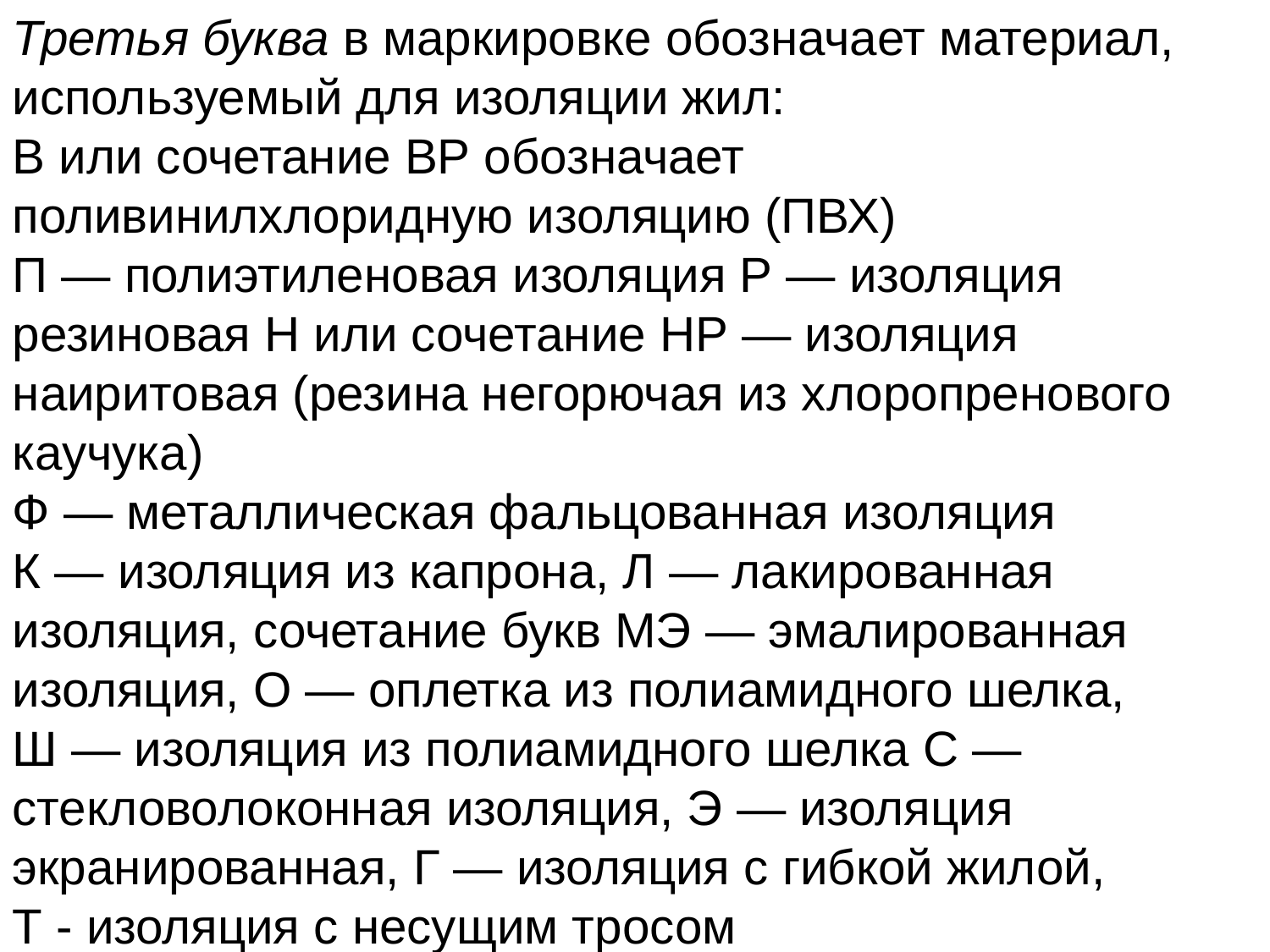

Третья буква в маркировке обозначает материал, используемый для изоляции жил:
В или сочетание ВР обозначает поливинилхлоридную изоляцию (ПВХ)
П — полиэтиленовая изоляция Р — изоляция резиновая Н или сочетание НР — изоляция наиритовая (резина негорючая из хлоропренового каучука)
Ф — металлическая фальцованная изоляция
К — изоляция из капрона, Л — лакированная изоляция, сочетание букв МЭ — эмалированная изоляция, О — оплетка из полиамидного шелка,
Ш — изоляция из полиамидного шелка С — стекловолоконная изоляция, Э — изоляция экранированная, Г — изоляция с гибкой жилой,
Т - изоляция с несущим тросом